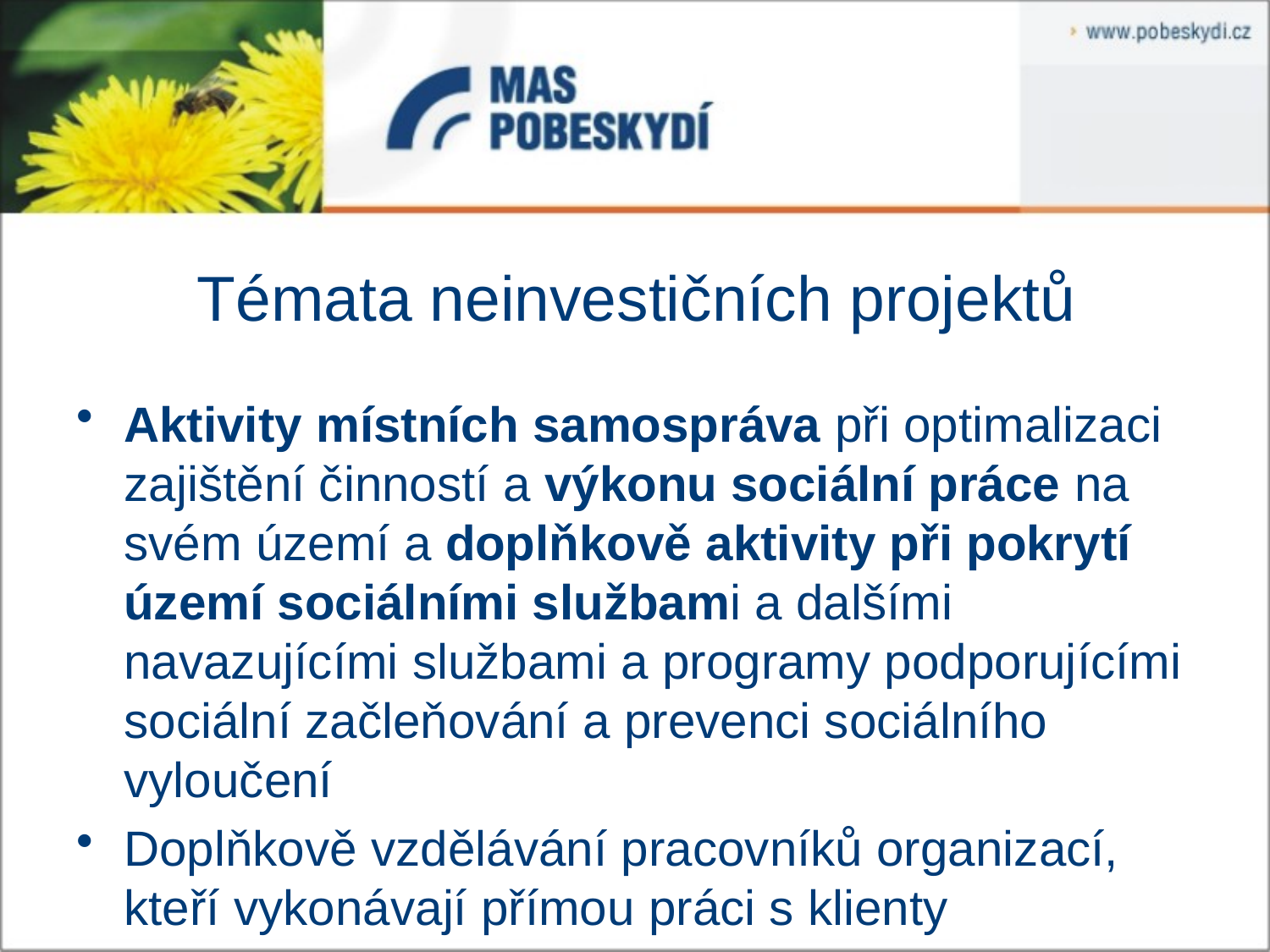

# Témata neinvestičních projektů
Aktivity místních samospráva při optimalizaci zajištění činností a výkonu sociální práce na svém území a doplňkově aktivity při pokrytí území sociálními službami a dalšími navazujícími službami a programy podporujícími sociální začleňování a prevenci sociálního vyloučení
Doplňkově vzdělávání pracovníků organizací, kteří vykonávají přímou práci s klienty